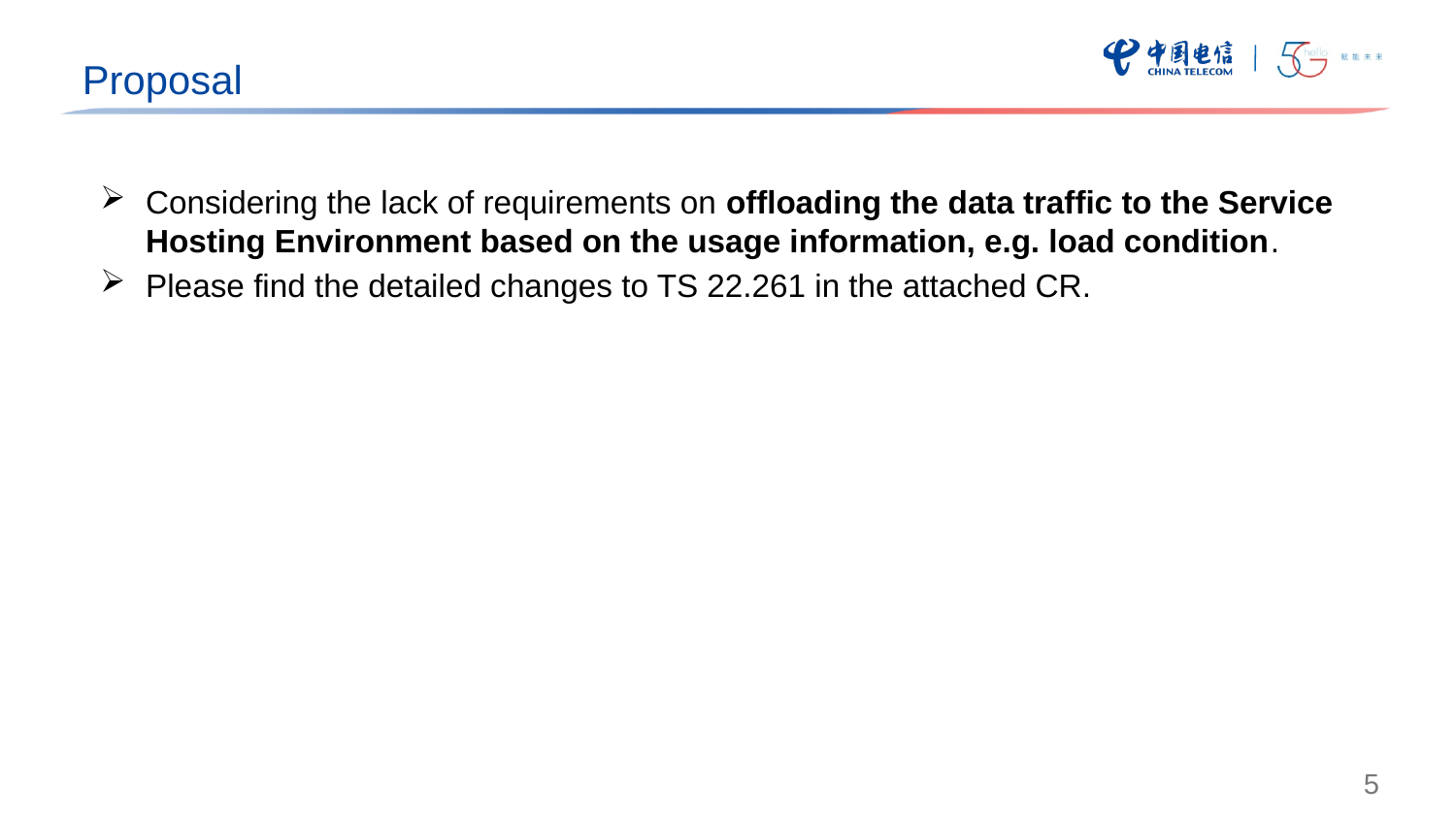

Proposal
Considering the lack of requirements on offloading the data traffic to the Service Hosting Environment based on the usage information, e.g. load condition.
Please find the detailed changes to TS 22.261 in the attached CR.
5